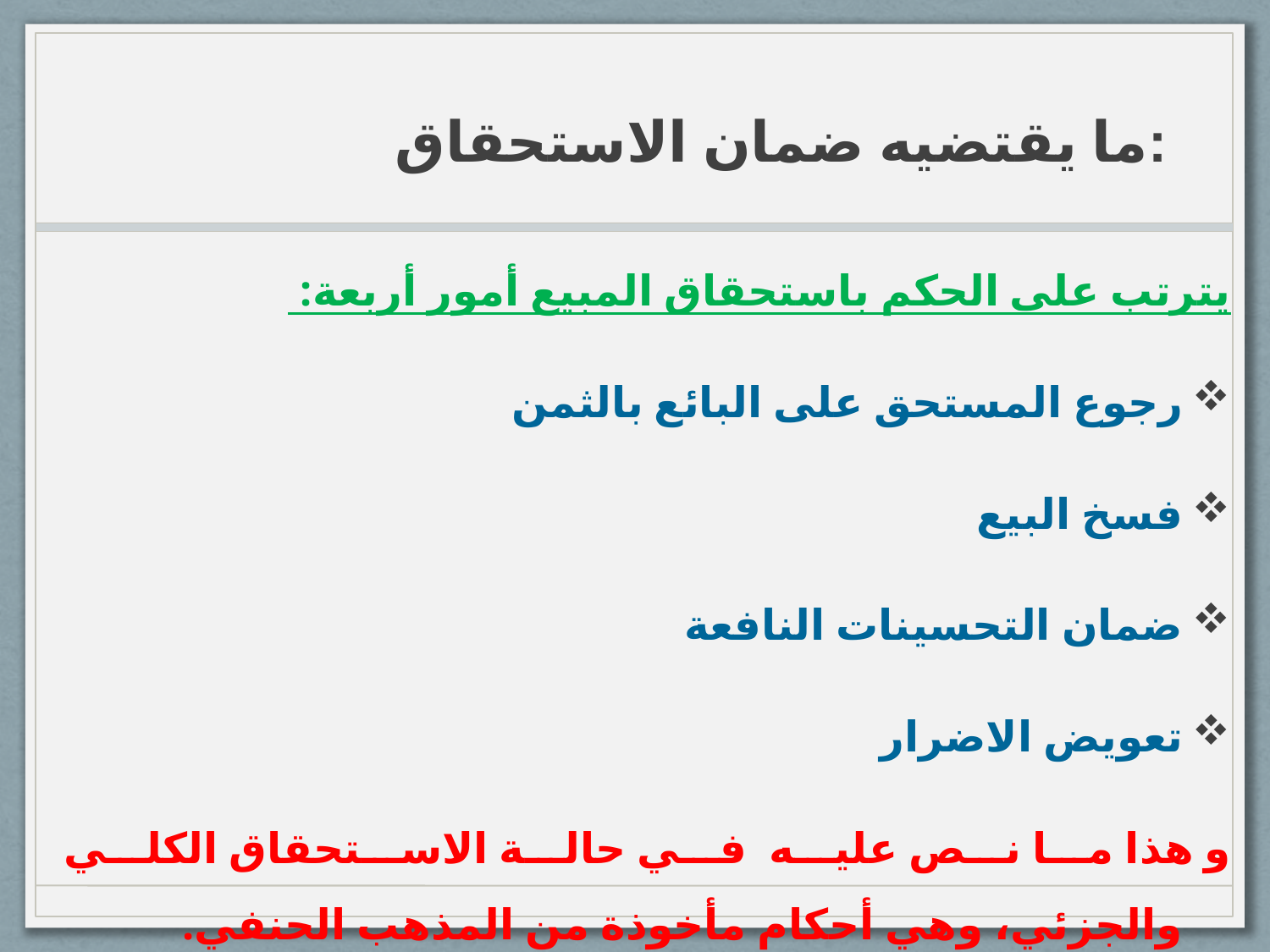

# ما يقتضيه ضمان الاستحقاق:
يترتب على الحكم باستحقاق المبيع أمور أربعة:
رجوع المستحق على البائع بالثمن
فسخ البيع
ضمان التحسينات النافعة
تعويض الاضرار
و هذا ما نص عليه  في حالة الاستحقاق الكلي والجزئي، وهي أحكام مأخوذة من المذهب الحنفي.